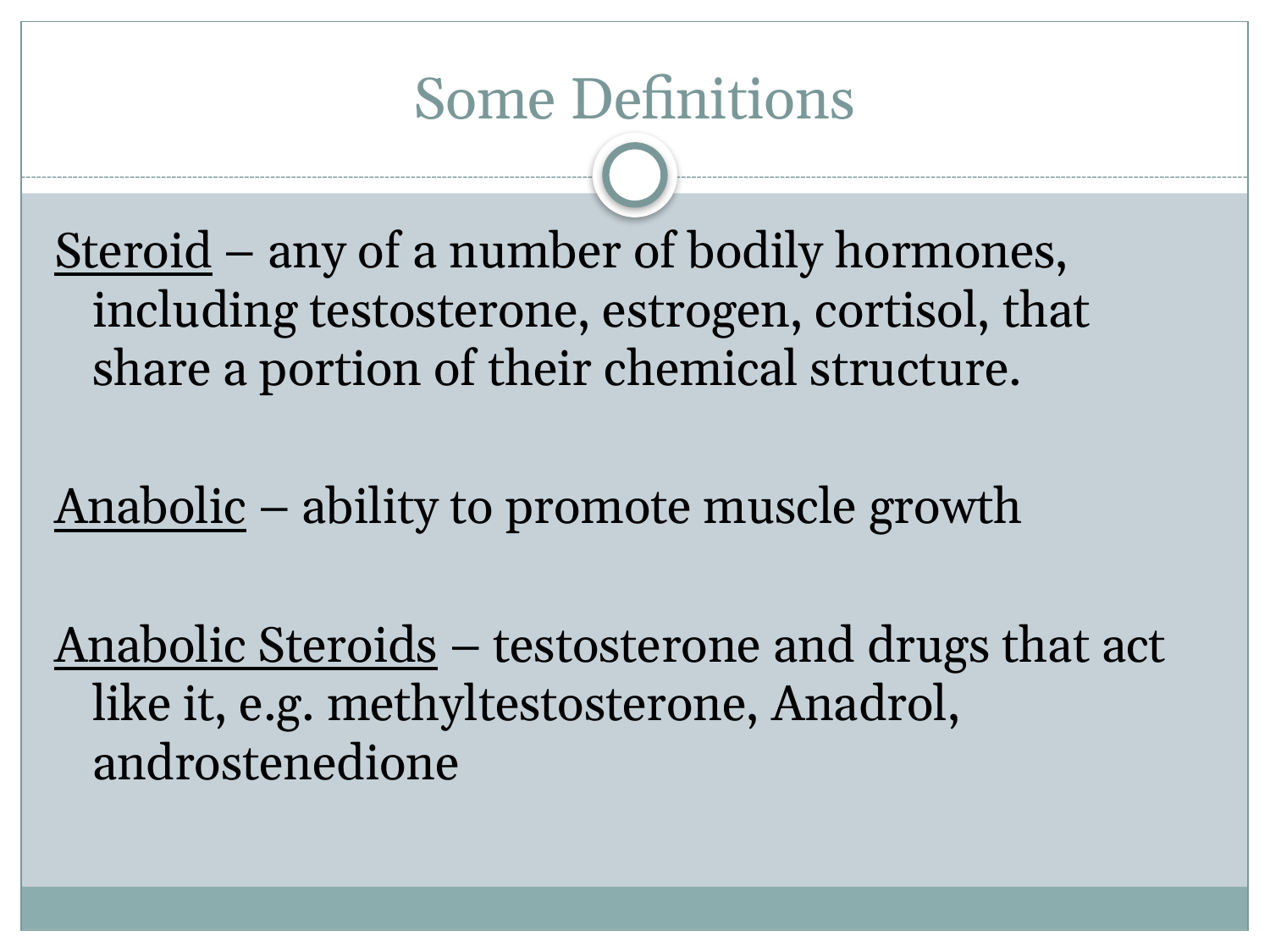

# Some Definitions
Steroid – any of a number of bodily hormones, including testosterone, estrogen, cortisol, that share a portion of their chemical structure.

Anabolic – ability to promote muscle growth

Anabolic Steroids – testosterone and drugs that act like it, e.g. methyltestosterone, Anadrol, androstenedione